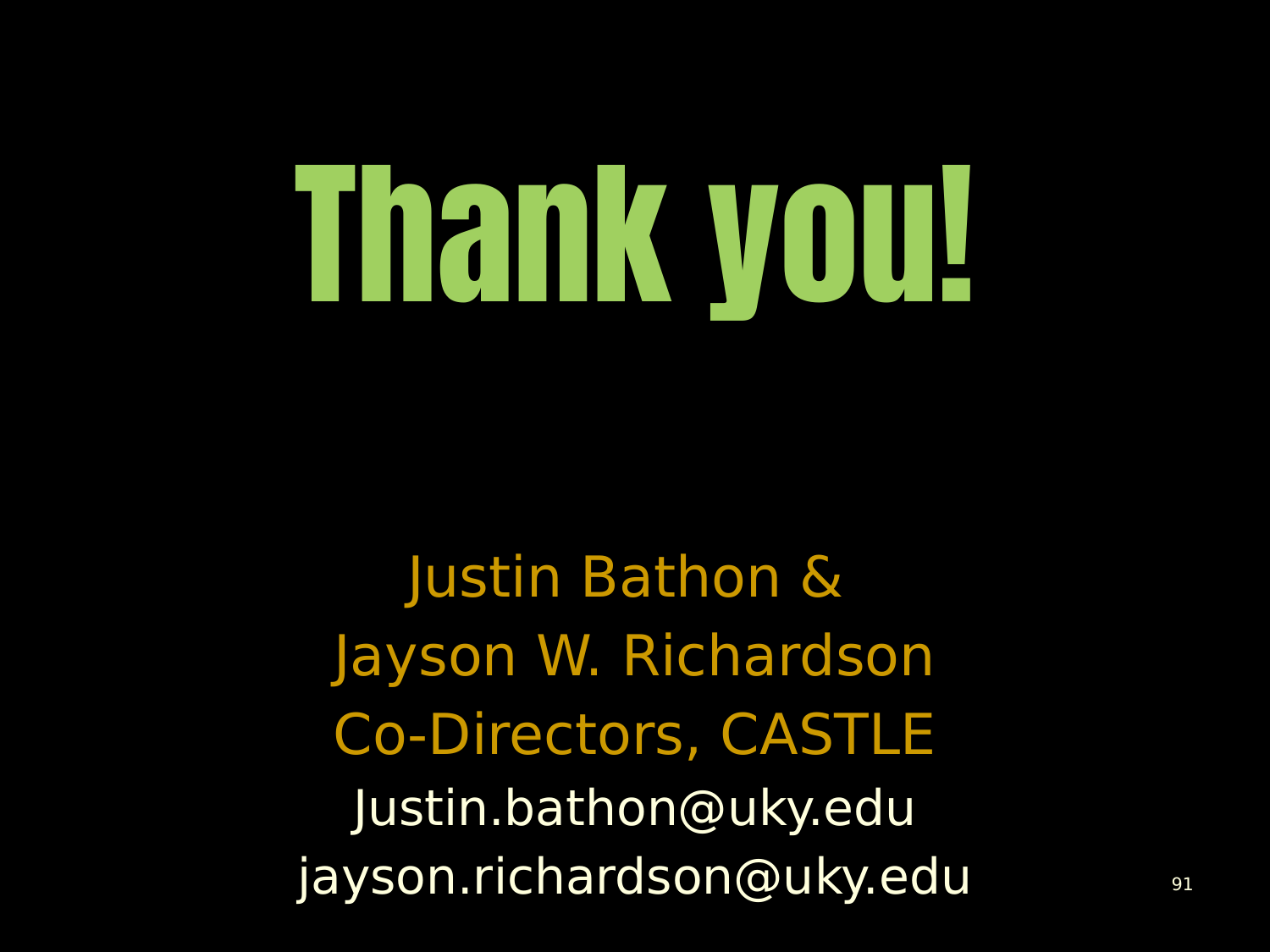

Thank you!

Justin Bathon &
Jayson W. Richardson
Co-Directors, CASTLE
Justin.bathon@uky.edu
jayson.richardson@uky.edu
91